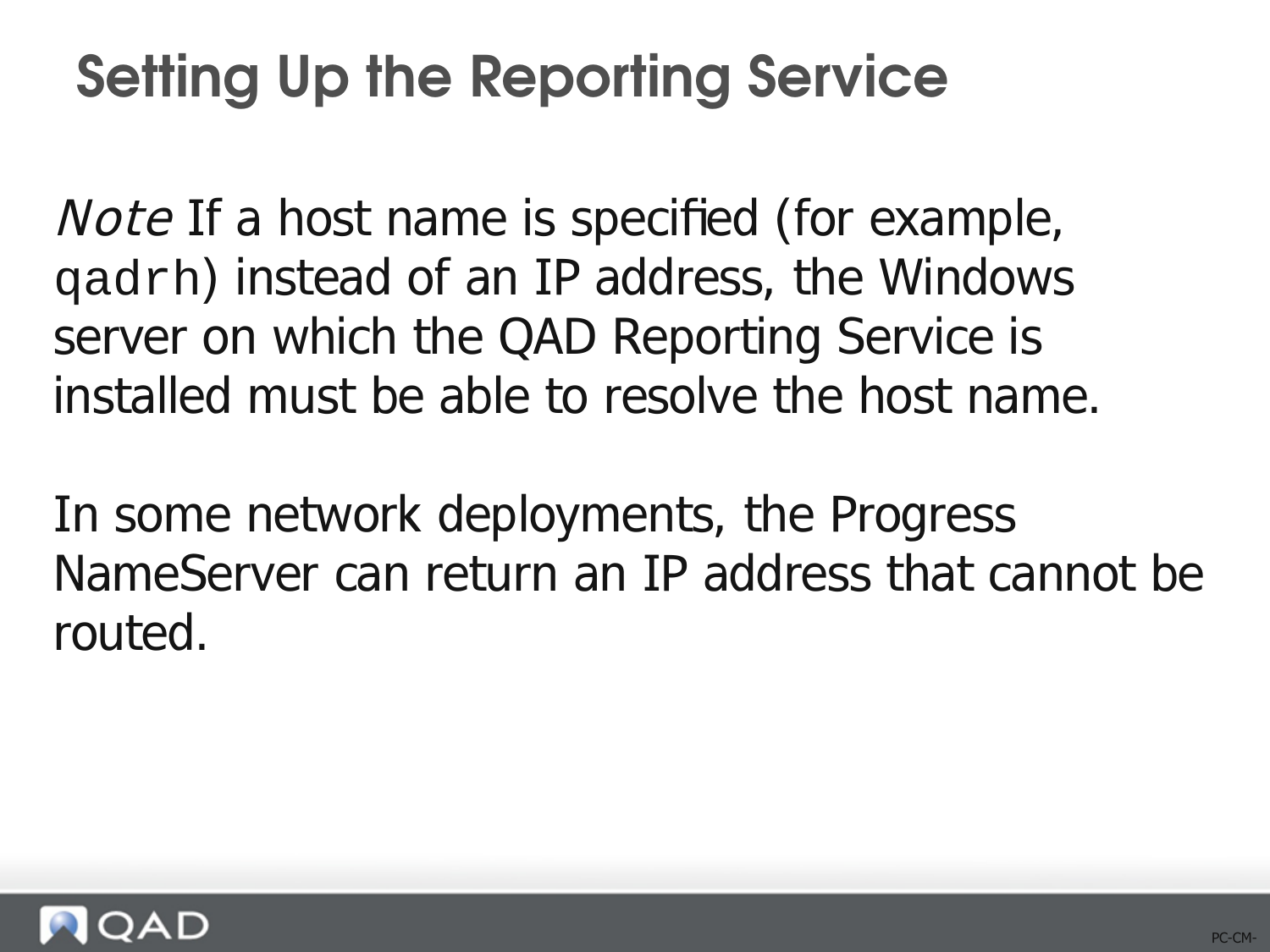

# Setting Up the Reporting Service
Note If a host name is specified (for example, qadrh) instead of an IP address, the Windows server on which the QAD Reporting Service is installed must be able to resolve the host name.

In some network deployments, the Progress NameServer can return an IP address that cannot be routed.
PC-CM-